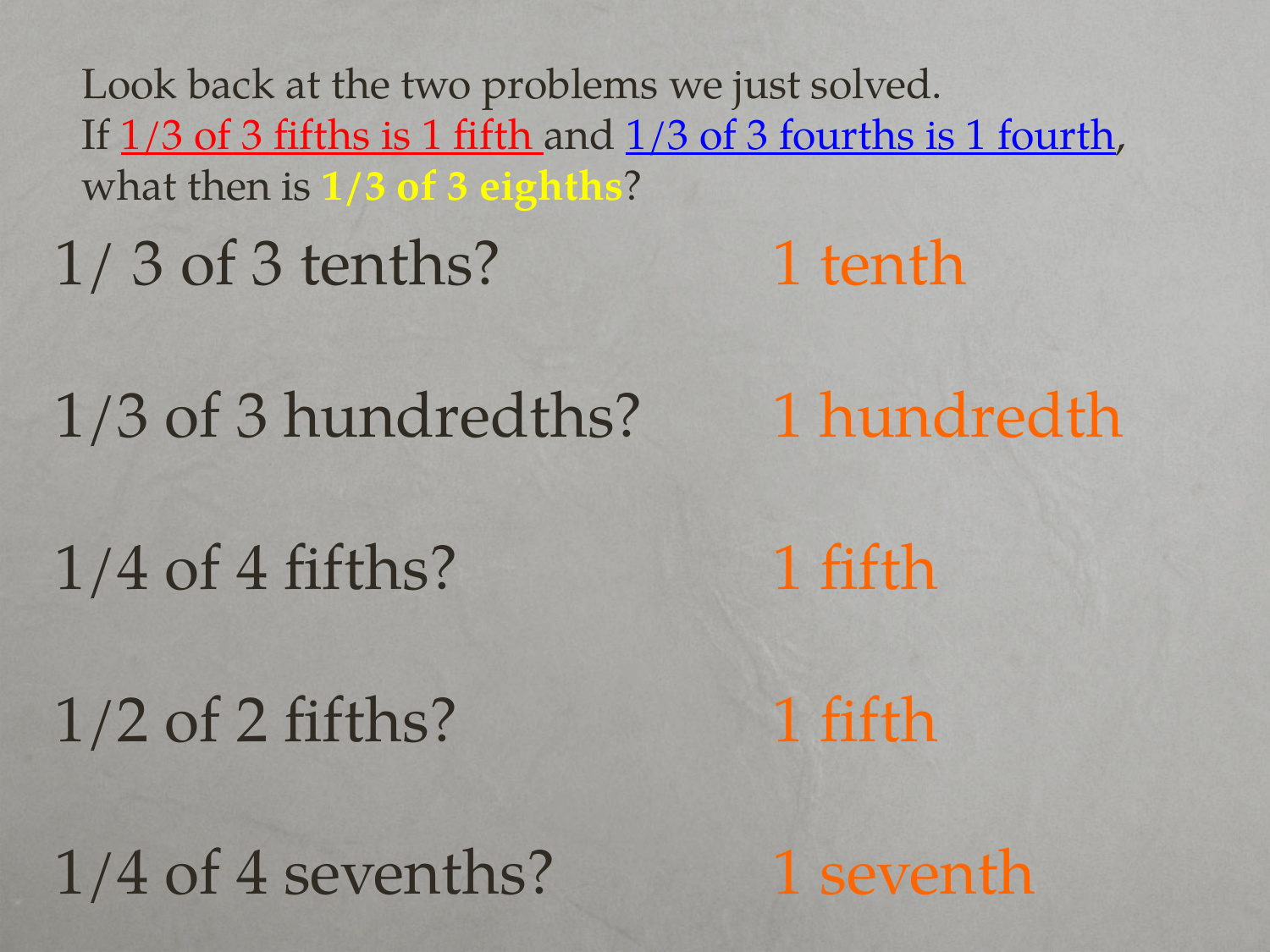

# Look back at the two problems we just solved. If 1/3 of 3 fifths is 1 fifth and 1/3 of 3 fourths is 1 fourth, what then is 1/3 of 3 eighths?
1/ 3 of 3 tenths?

1/3 of 3 hundredths?

1/4 of 4 fifths?

1/2 of 2 fifths?

1/4 of 4 sevenths?
1 tenth

1 hundredth

1 fifth

1 fifth

1 seventh